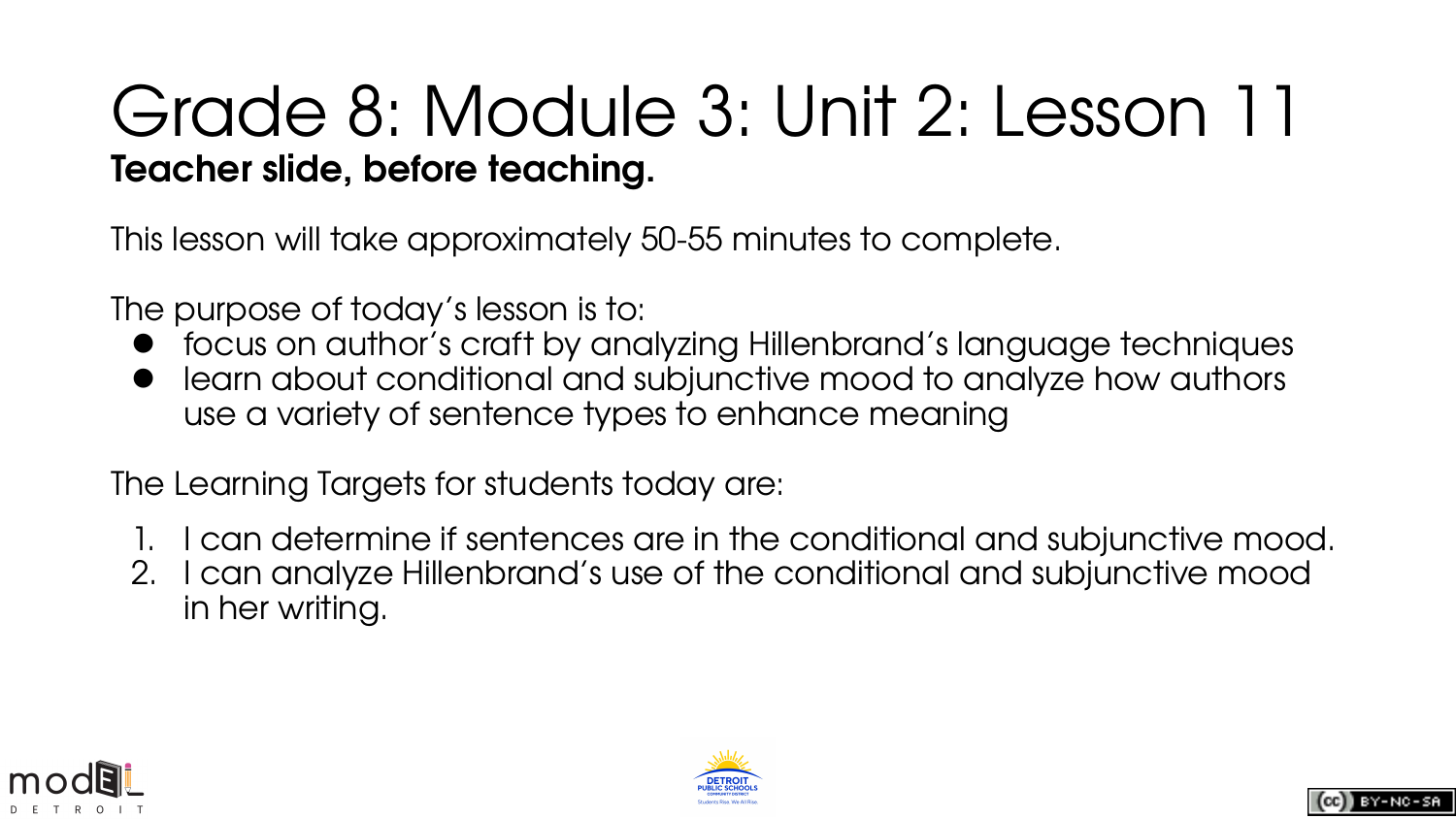

# Grade 8: Module 3: Unit 2: Lesson 11
Teacher slide, before teaching.

This lesson will take approximately 50-55 minutes to complete.

The purpose of today’s lesson is to:
focus on author’s craft by analyzing Hillenbrand’s language techniques
learn about conditional and subjunctive mood to analyze how authors use a variety of sentence types to enhance meaning
The Learning Targets for students today are:
I can determine if sentences are in the conditional and subjunctive mood.
I can analyze Hillenbrand’s use of the conditional and subjunctive mood in her writing.